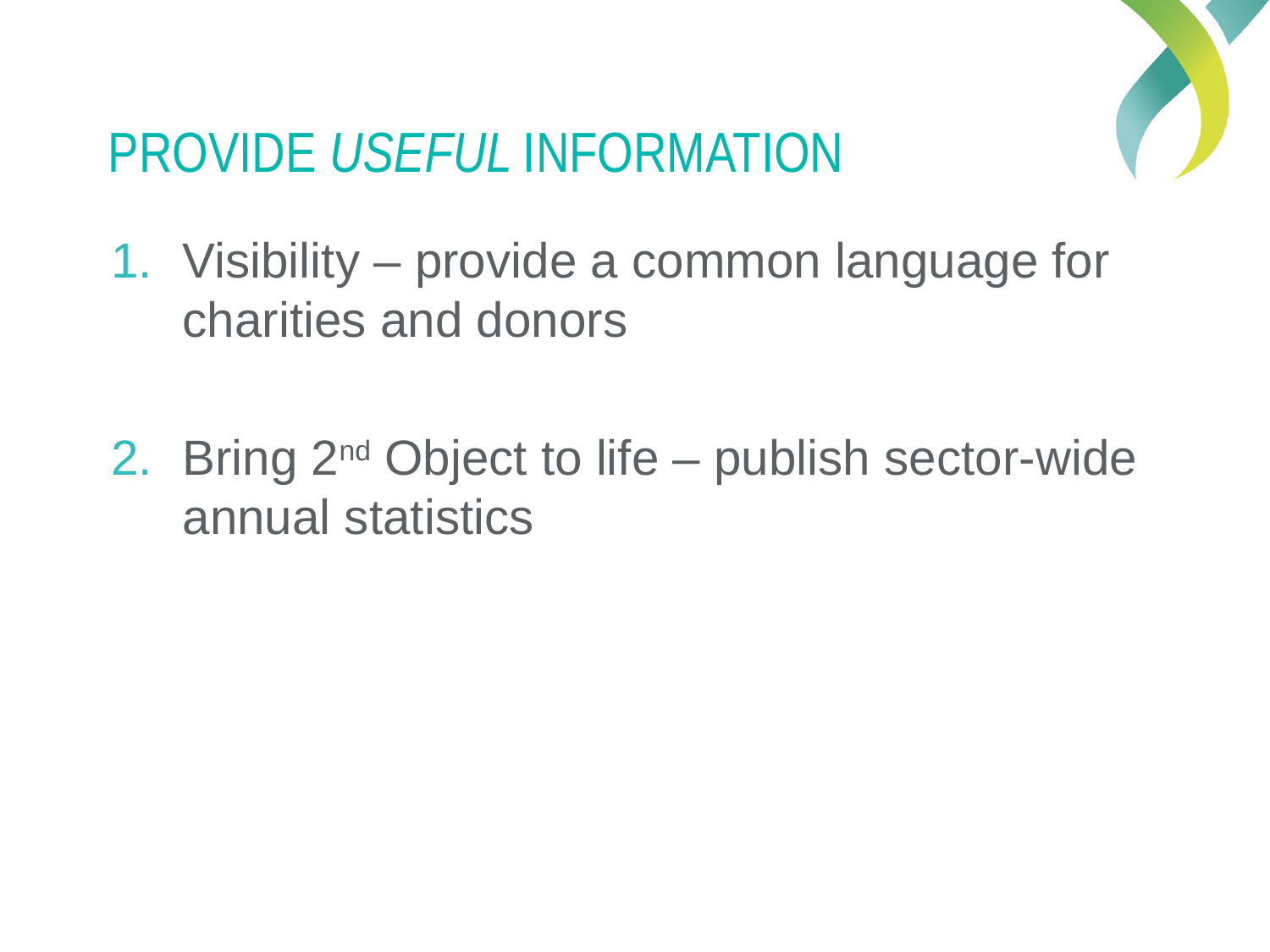

# Provide useful information
Visibility – provide a common language for charities and donors

Bring 2nd Object to life – publish sector-wide annual statistics